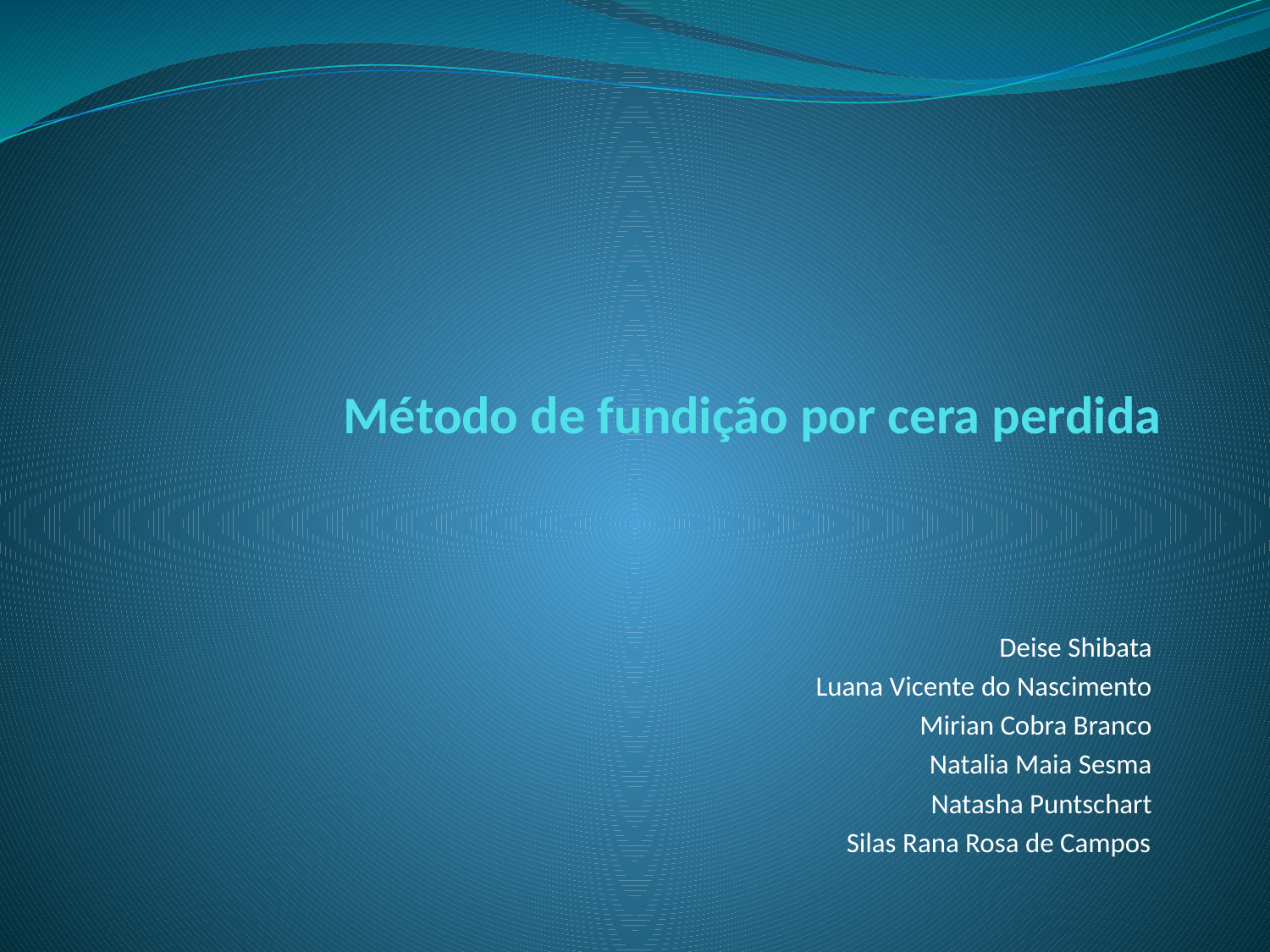

# Método de fundição por cera perdida
Deise Shibata
Luana Vicente do Nascimento
Mirian Cobra Branco
Natalia Maia Sesma
Natasha Puntschart
Silas Rana Rosa de Campos